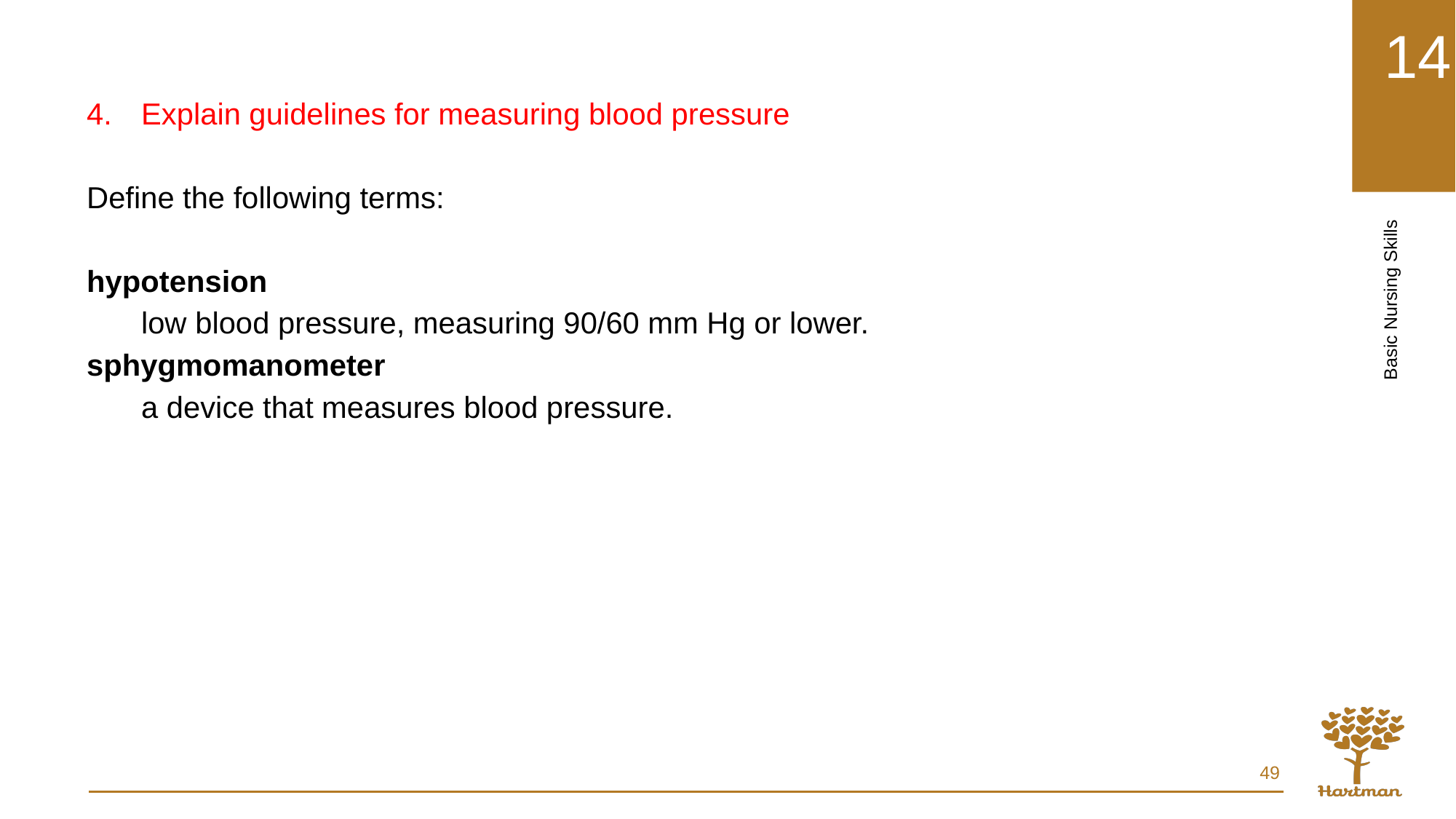

Explain guidelines for measuring blood pressure

Define the following terms:

hypotension
low blood pressure, measuring 90/60 mm Hg or lower.
sphygmomanometer
a device that measures blood pressure.

49